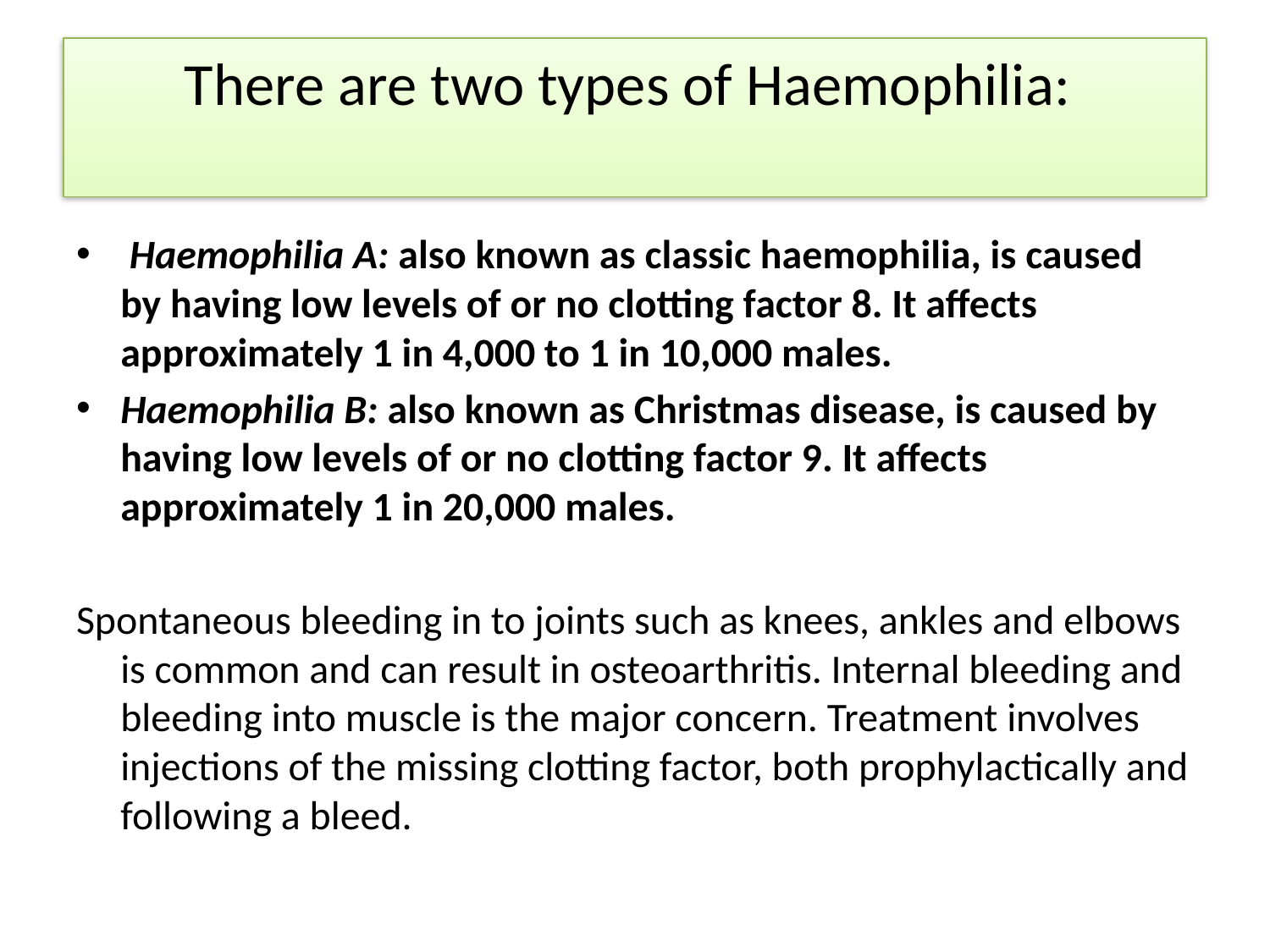

# There are two types of Haemophilia:
 Haemophilia A: also known as classic haemophilia, is caused by having low levels of or no clotting factor 8. It affects approximately 1 in 4,000 to 1 in 10,000 males.
Haemophilia B: also known as Christmas disease, is caused by having low levels of or no clotting factor 9. It affects approximately 1 in 20,000 males.

Spontaneous bleeding in to joints such as knees, ankles and elbows is common and can result in osteoarthritis. Internal bleeding and bleeding into muscle is the major concern. Treatment involves injections of the missing clotting factor, both prophylactically and following a bleed.